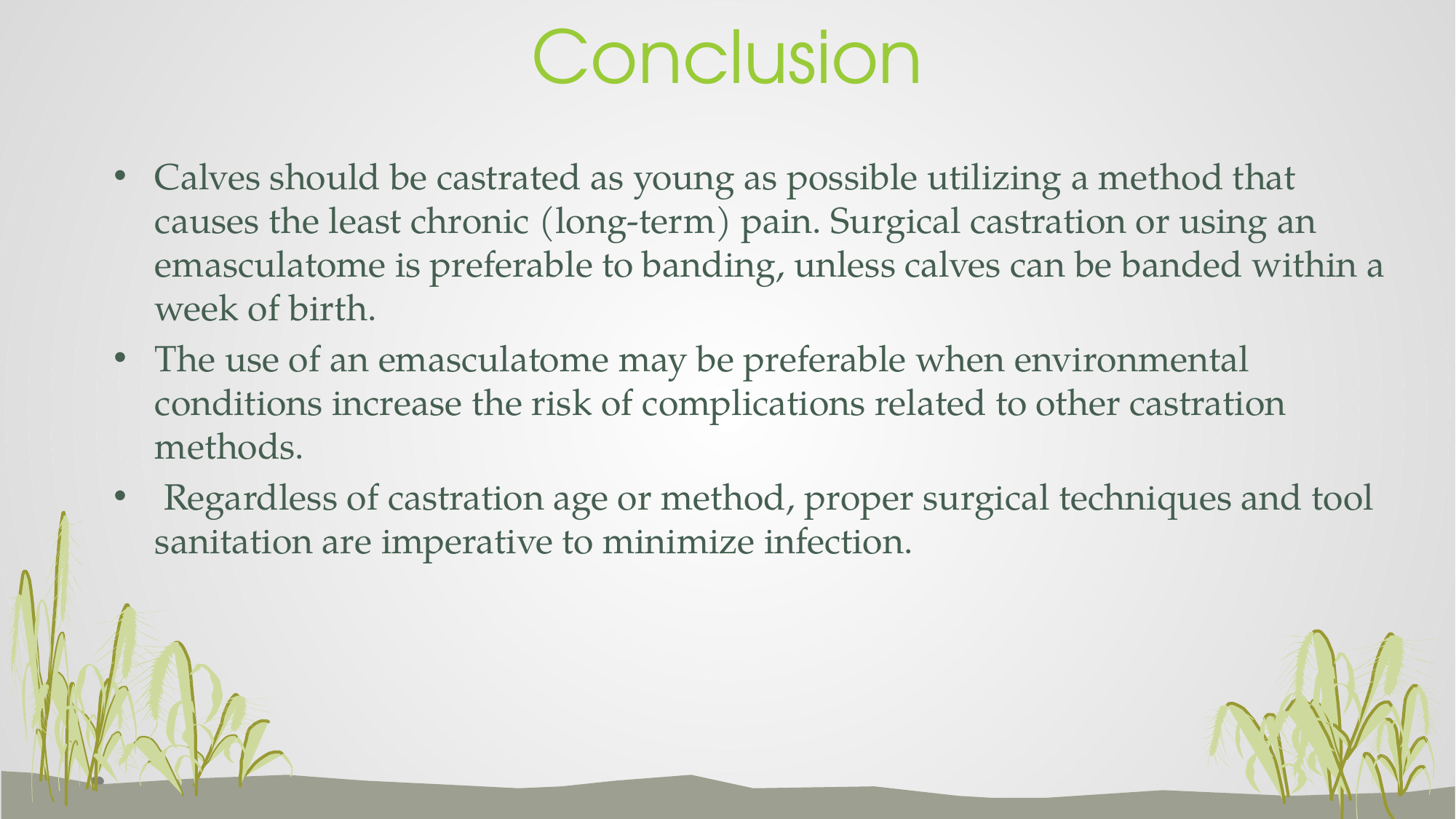

# Conclusion
Calves should be castrated as young as possible utilizing a method that causes the least chronic (long-term) pain. Surgical castration or using an emasculatome is preferable to banding, unless calves can be banded within a week of birth.
The use of an emasculatome may be preferable when environmental conditions increase the risk of complications related to other castration methods.
 Regardless of castration age or method, proper surgical techniques and tool sanitation are imperative to minimize infection.